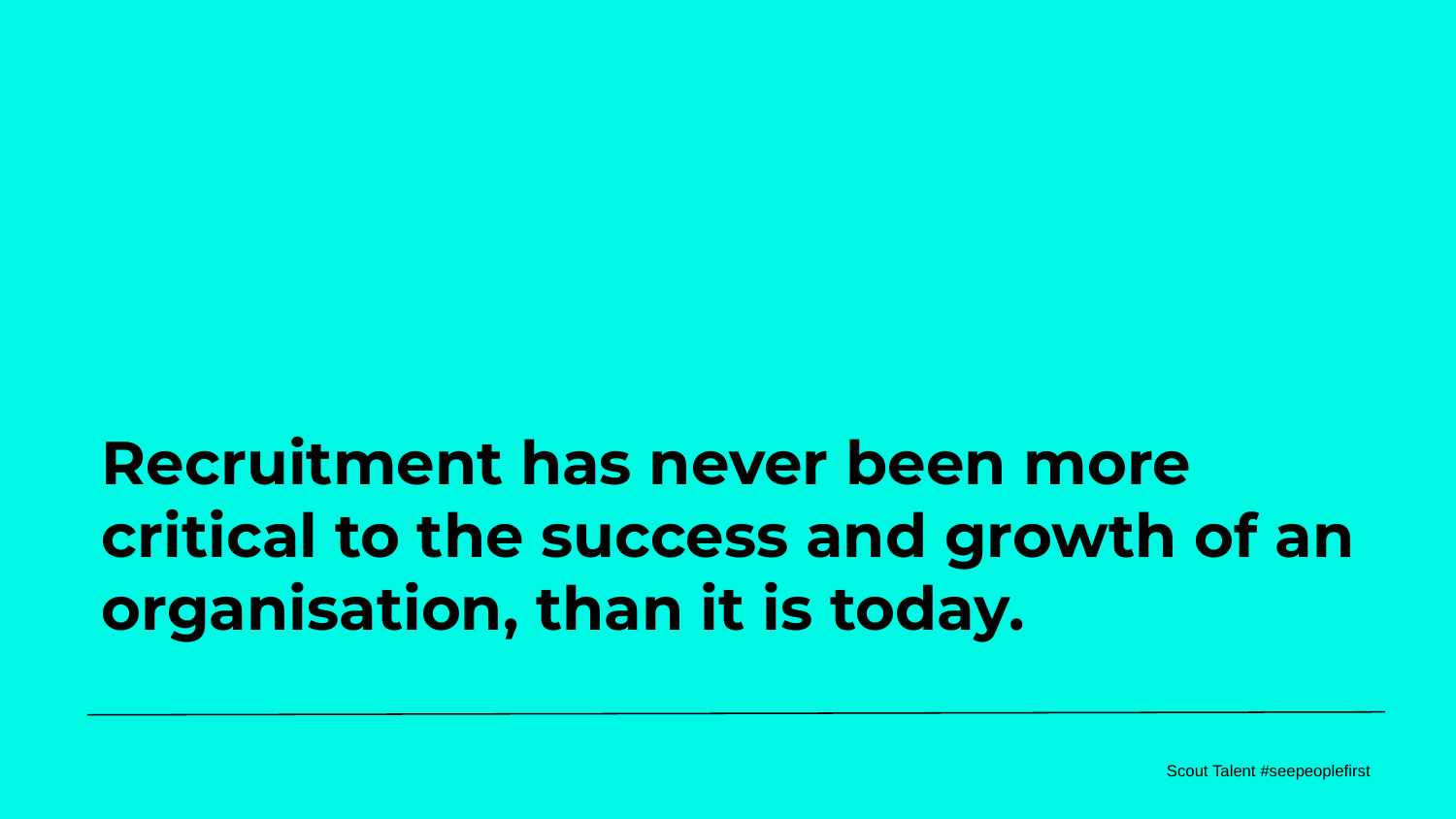

Recruitment has never been more critical to the success and growth of an organisation, than it is today.
Scout Talent #seepeoplefirst